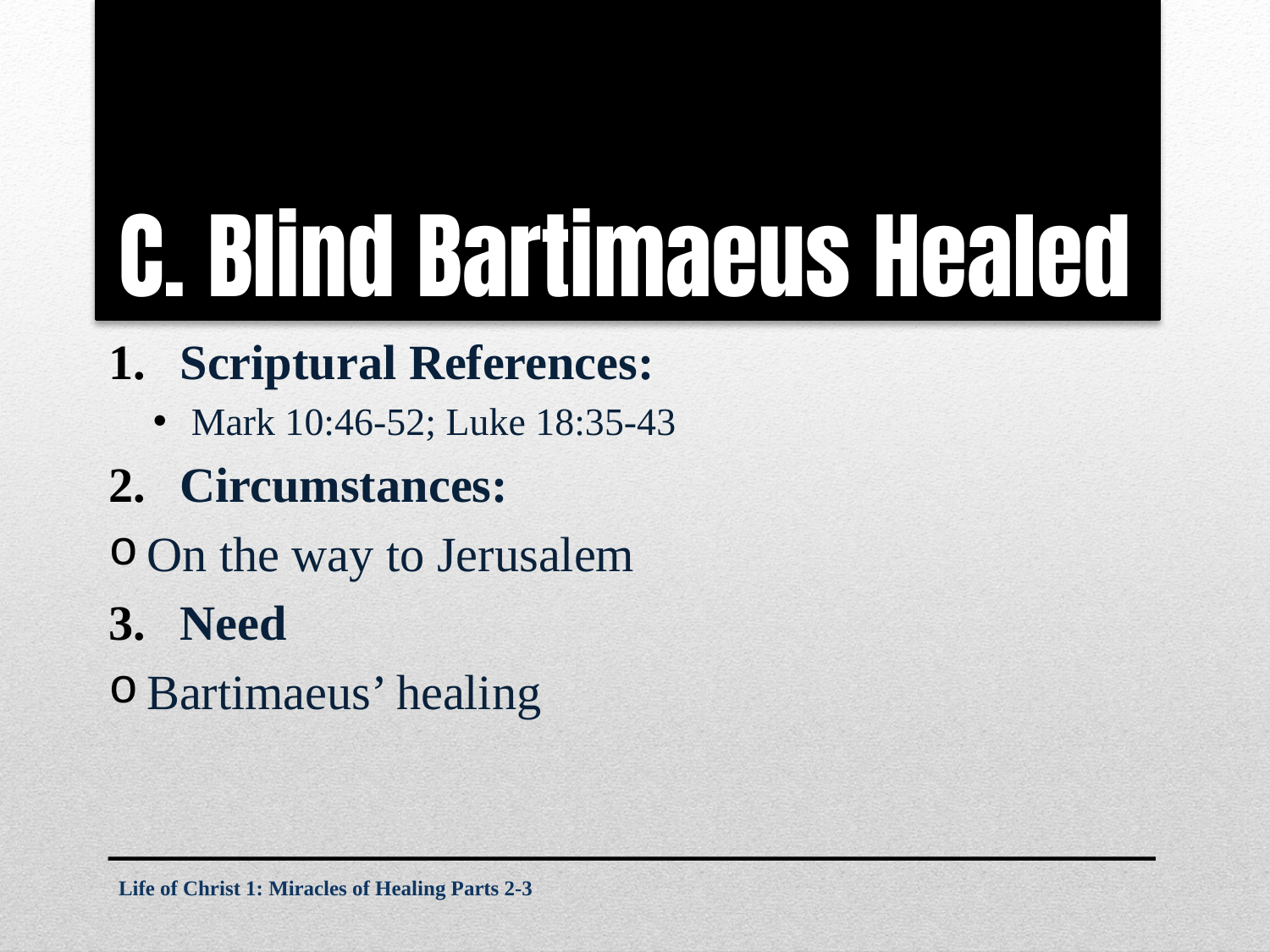

# C. Blind Bartimaeus Healed
Scriptural References:
Mark 10:46-52; Luke 18:35-43
Circumstances:
On the way to Jerusalem
Need
Bartimaeus’ healing
Life of Christ 1: Miracles of Healing Parts 2-3